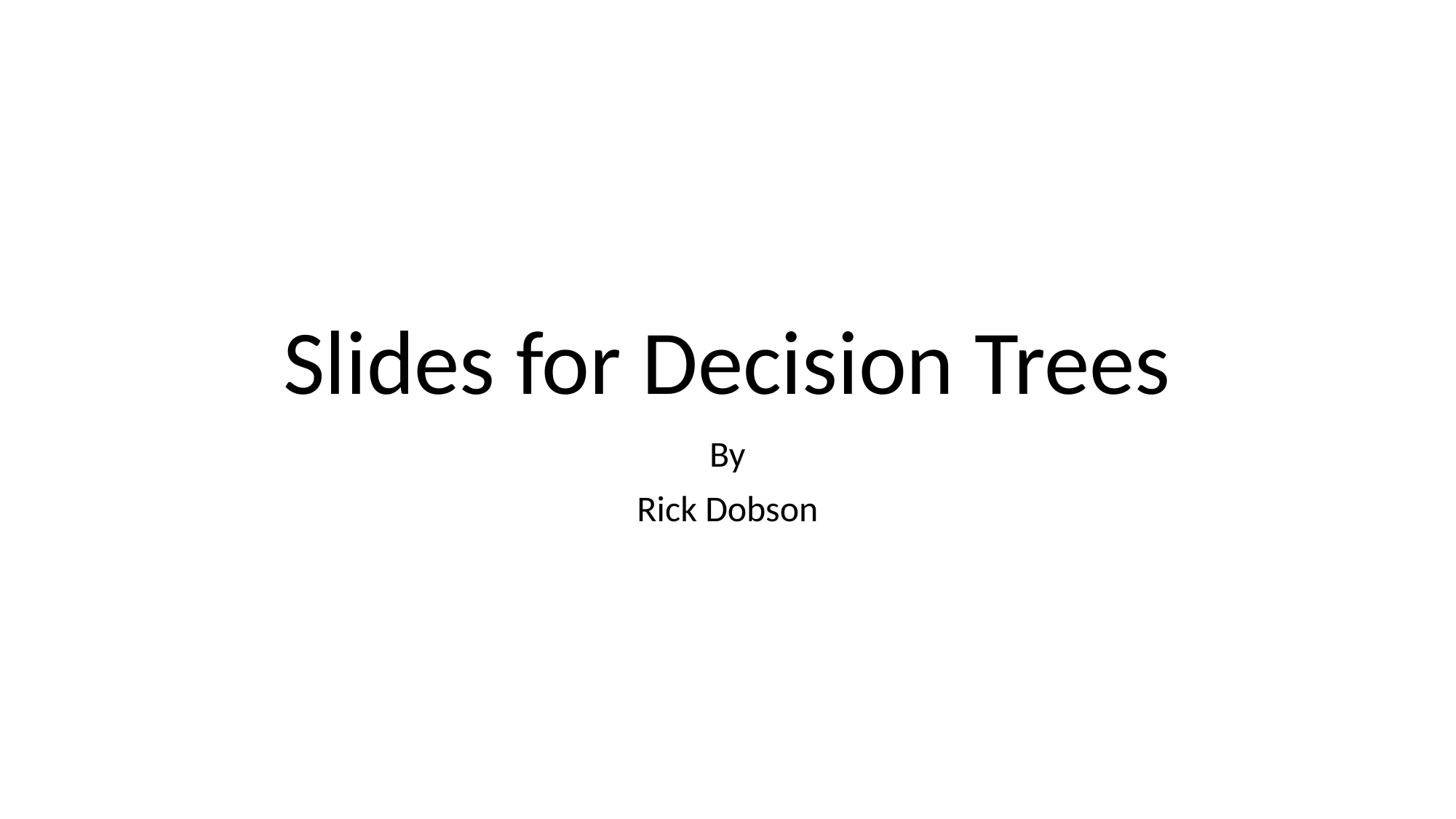

# Slides for Decision Trees
By
Rick Dobson